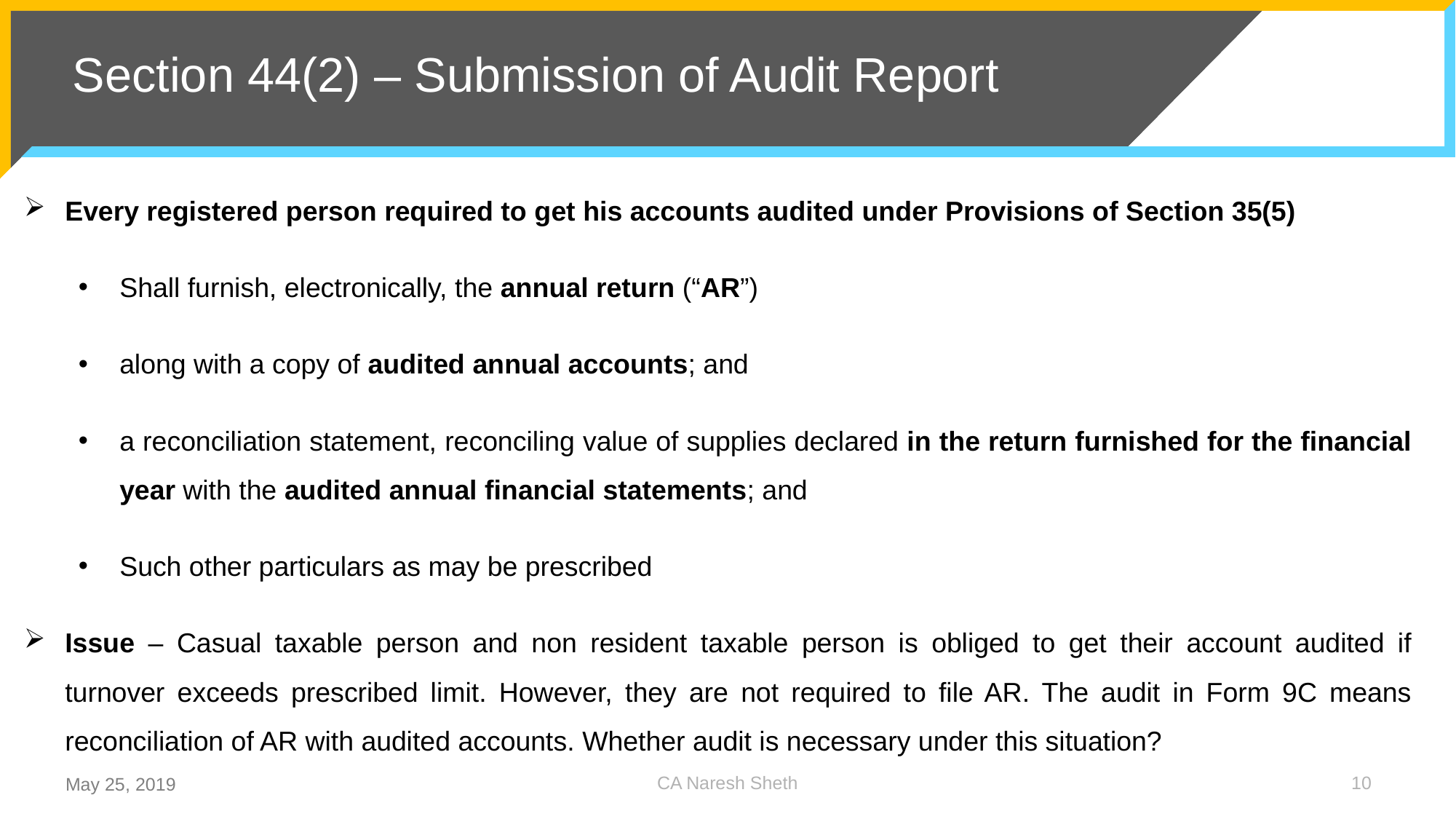

# Section 44(2) – Submission of Audit Report
Every registered person required to get his accounts audited under Provisions of Section 35(5)
Shall furnish, electronically, the annual return (“AR”)
along with a copy of audited annual accounts; and
a reconciliation statement, reconciling value of supplies declared in the return furnished for the financial year with the audited annual financial statements; and
Such other particulars as may be prescribed
Issue – Casual taxable person and non resident taxable person is obliged to get their account audited if turnover exceeds prescribed limit. However, they are not required to file AR. The audit in Form 9C means reconciliation of AR with audited accounts. Whether audit is necessary under this situation?
CA Naresh Sheth
10
May 25, 2019